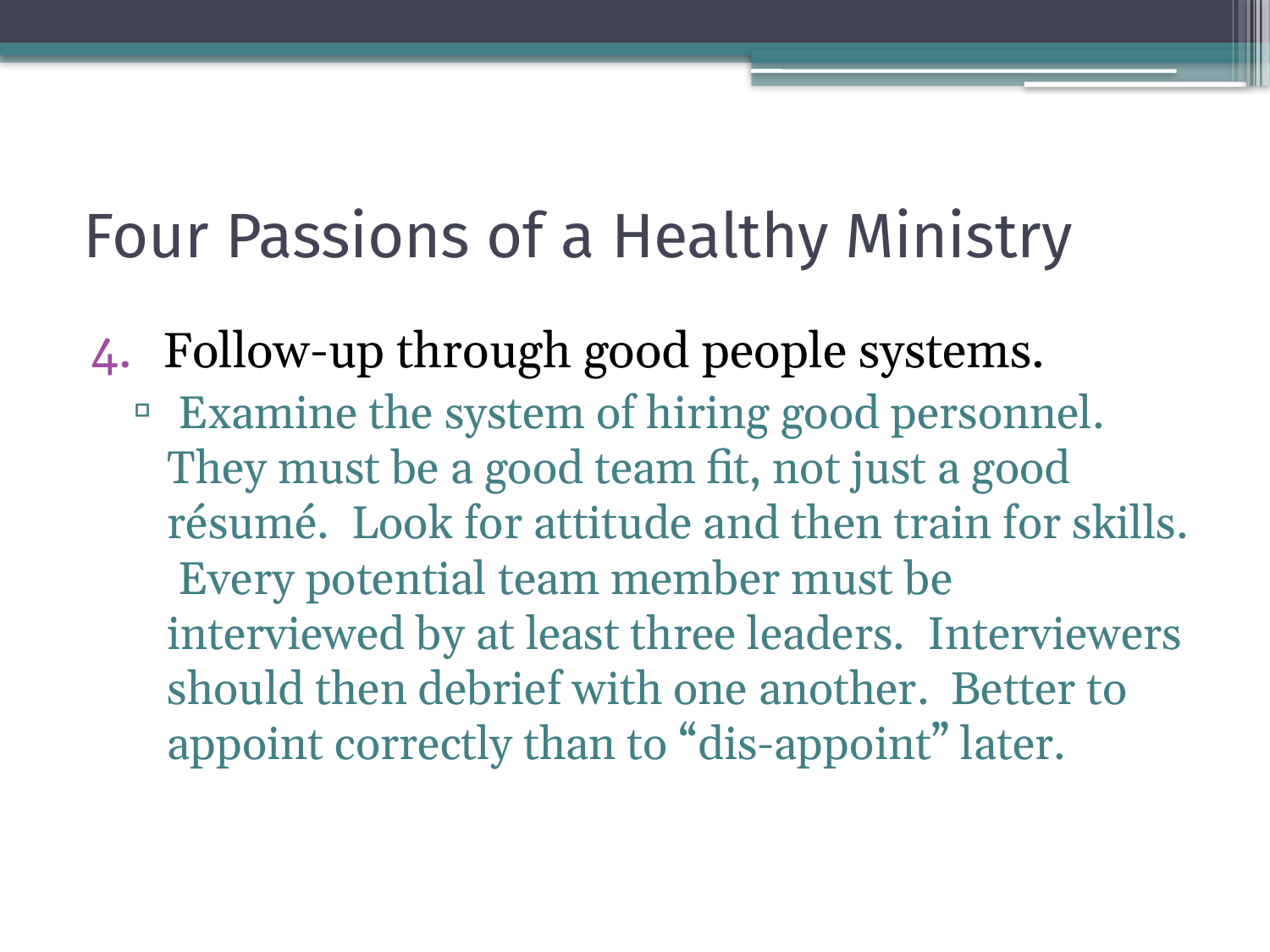

# Four Passions of a Healthy Ministry
Follow-up through good people systems.
 Examine the system of hiring good personnel.  They must be a good team fit, not just a good résumé.  Look for attitude and then train for skills.  Every potential team member must be interviewed by at least three leaders.  Interviewers should then debrief with one another.  Better to appoint correctly than to “dis-appoint” later.